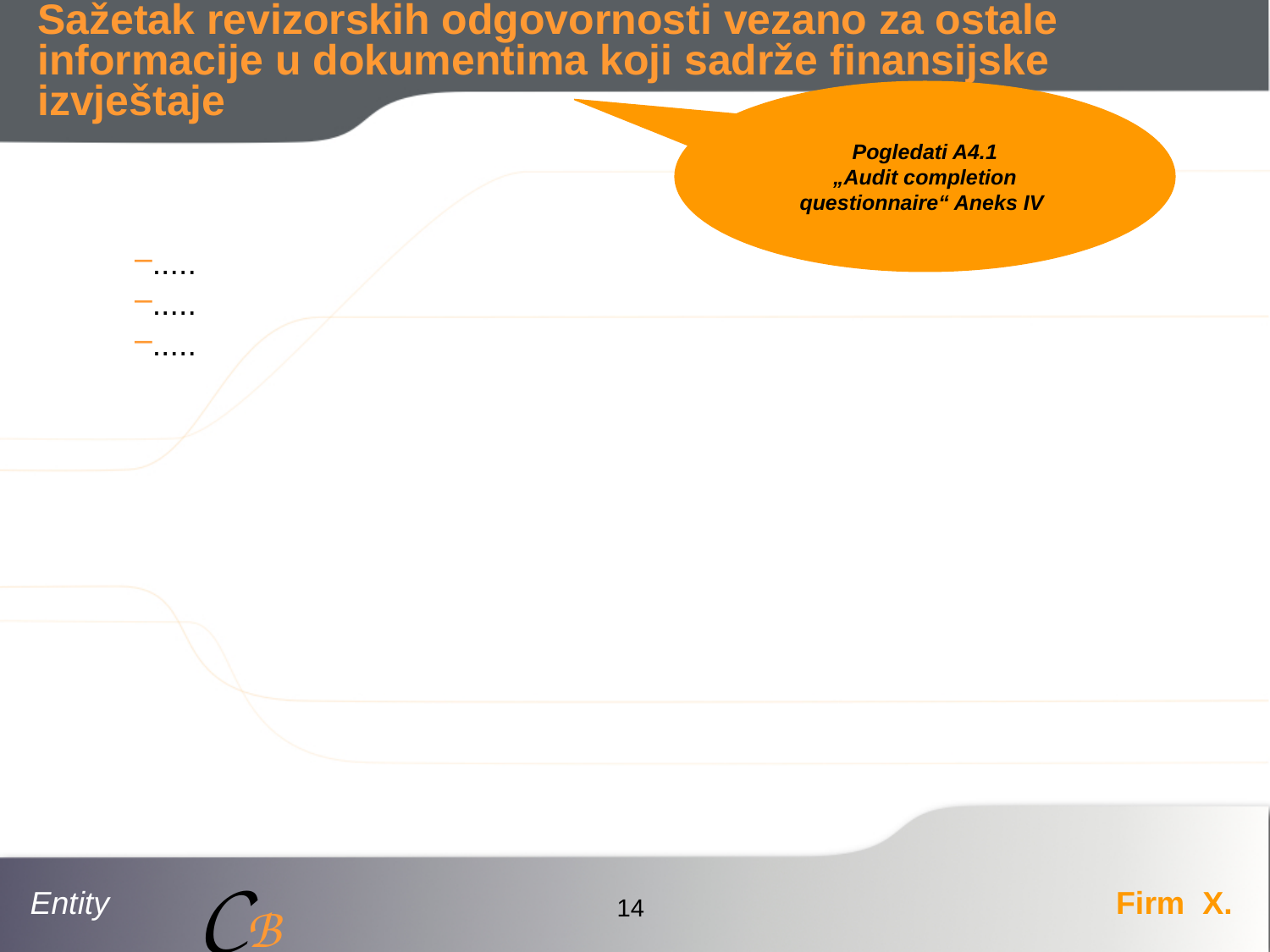

# Sažetak revizorskih odgovornosti vezano za ostale informacije u dokumentima koji sadrže finansijske izvještaje
Pogledati A4.1
„Audit completion questionnaire“ Aneks IV

.....
.....
.....

14